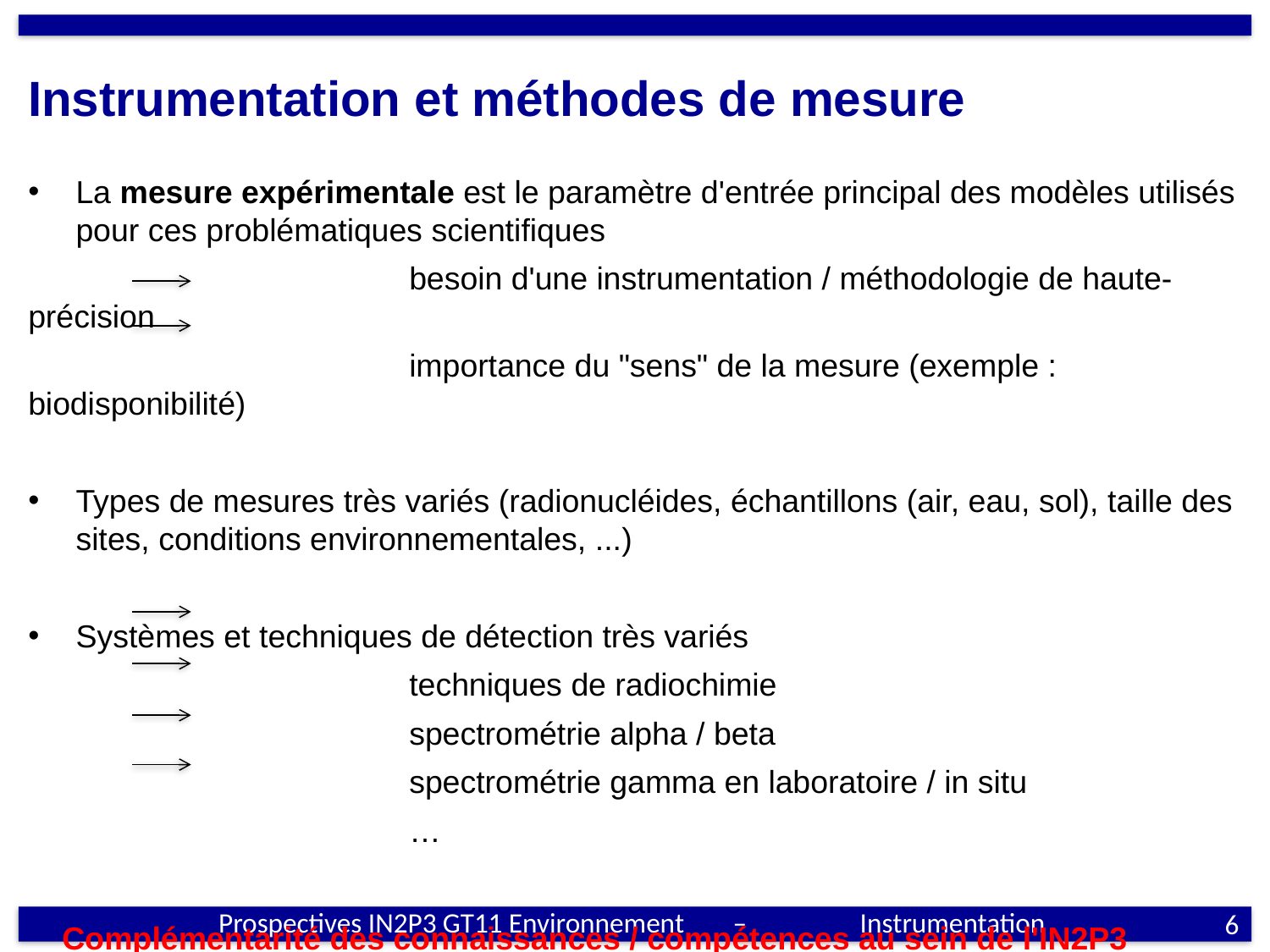

Instrumentation et méthodes de mesure
La mesure expérimentale est le paramètre d'entrée principal des modèles utilisés pour ces problématiques scientifiques
			besoin d'une instrumentation / méthodologie de haute-précision
			importance du "sens" de la mesure (exemple : biodisponibilité)

Types de mesures très variés (radionucléides, échantillons (air, eau, sol), taille des sites, conditions environnementales, ...)

Systèmes et techniques de détection très variés
			techniques de radiochimie
			spectrométrie alpha / beta
			spectrométrie gamma en laboratoire / in situ
			…

Complémentarité des connaissances / compétences au sein de l'IN2P3
Prospectives IN2P3 GT11 Environnement	 –	 Instrumentation
6